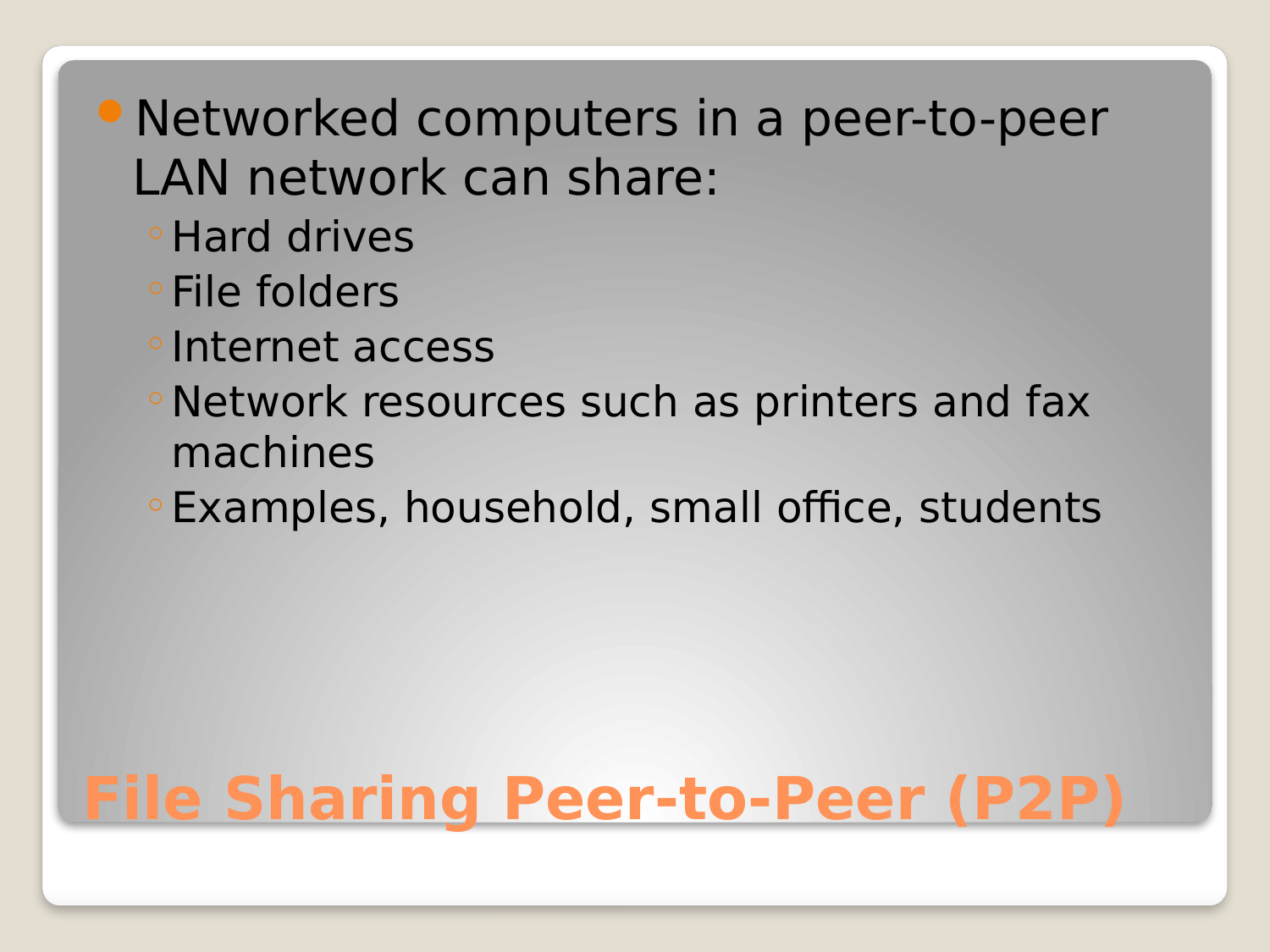

Networked computers in a peer-to-peer LAN network can share:
Hard drives
File folders
Internet access
Network resources such as printers and fax machines
Examples, household, small office, students

# File Sharing Peer-to-Peer (P2P)